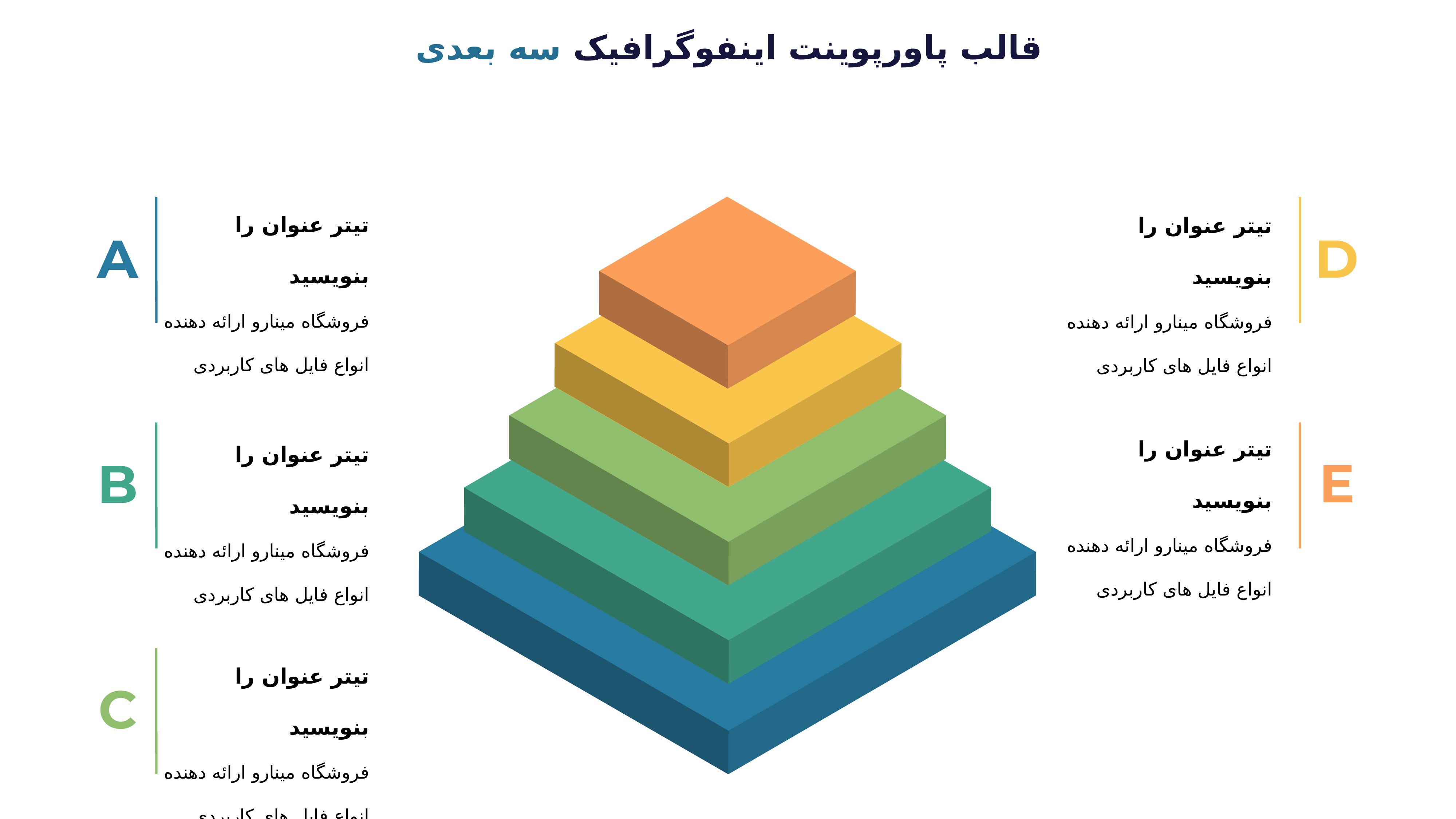

قالب پاورپوینت اینفوگرافیک سه بعدی
تیتر عنوان را بنویسید
فروشگاه مینارو ارائه دهنده انواع فایل های کاربردی
تیتر عنوان را بنویسید
فروشگاه مینارو ارائه دهنده انواع فایل های کاربردی

D
A

تیتر عنوان را بنویسید
فروشگاه مینارو ارائه دهنده انواع فایل های کاربردی
تیتر عنوان را بنویسید
فروشگاه مینارو ارائه دهنده انواع فایل های کاربردی

E
B
تیتر عنوان را بنویسید
فروشگاه مینارو ارائه دهنده انواع فایل های کاربردی

C